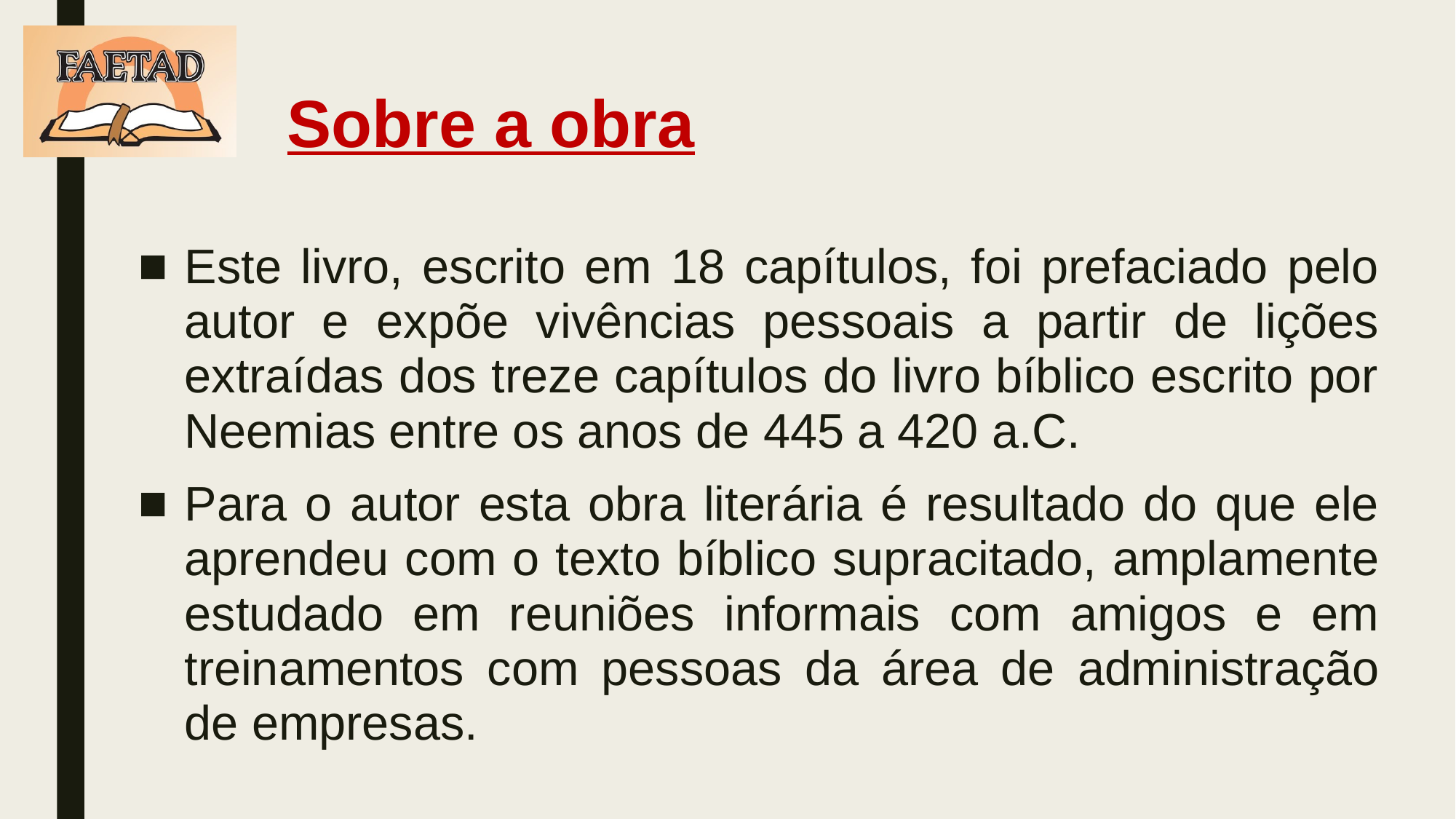

# Sobre a obra
Este livro, escrito em 18 capítulos, foi prefaciado pelo autor e expõe vivências pessoais a partir de lições extraídas dos treze capítulos do livro bíblico escrito por Neemias entre os anos de 445 a 420 a.C.
Para o autor esta obra literária é resultado do que ele aprendeu com o texto bíblico supracitado, amplamente estudado em reuniões informais com amigos e em treinamentos com pessoas da área de administração de empresas.